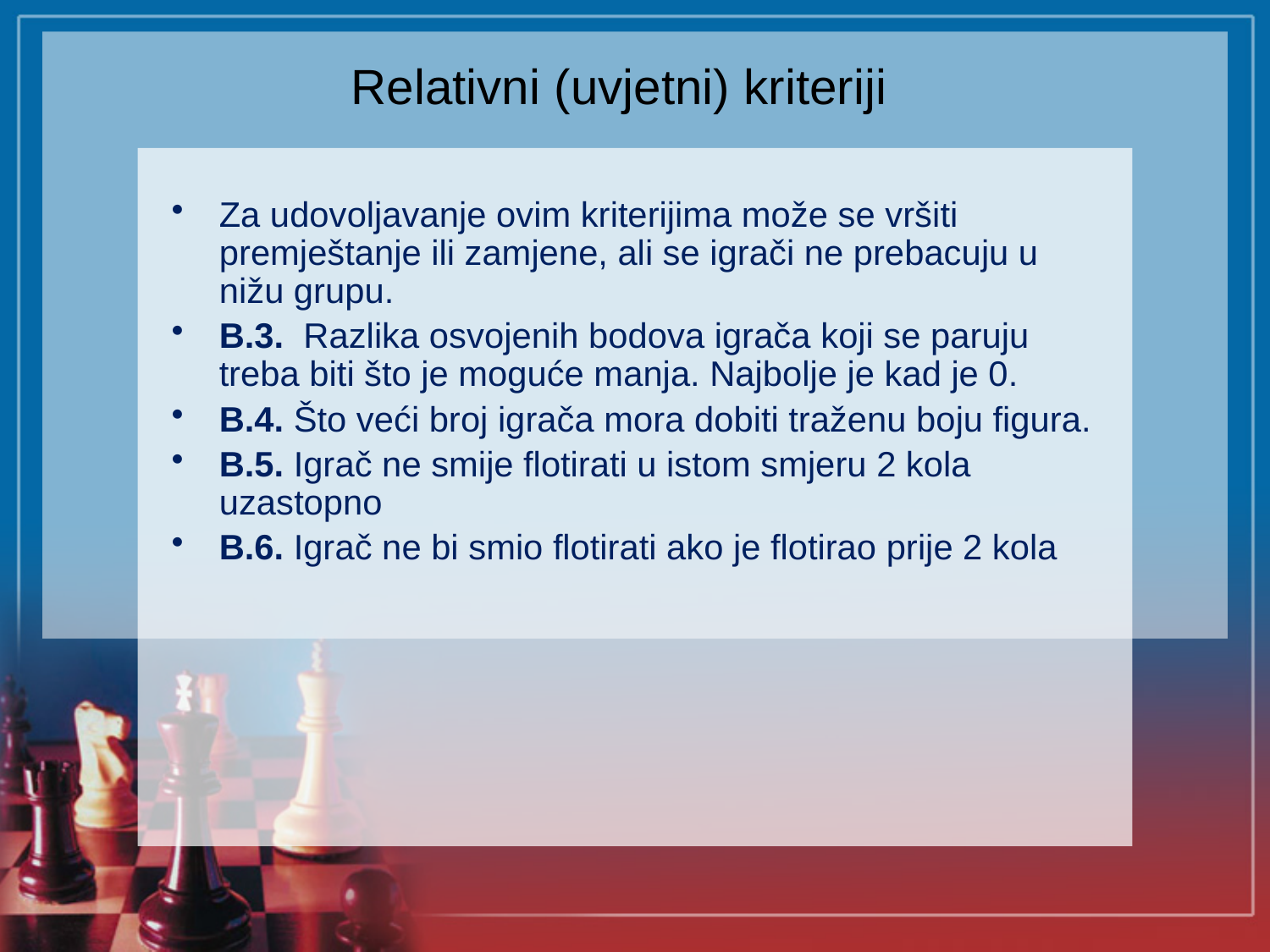

# Relativni (uvjetni) kriteriji
Za udovoljavanje ovim kriterijima može se vršiti premještanje ili zamjene, ali se igrači ne prebacuju u nižu grupu.
B.3.  Razlika osvojenih bodova igrača koji se paruju treba biti što je moguće manja. Najbolje je kad je 0.
B.4. Što veći broj igrača mora dobiti traženu boju figura.
B.5. Igrač ne smije flotirati u istom smjeru 2 kola uzastopno
B.6. Igrač ne bi smio flotirati ako je flotirao prije 2 kola